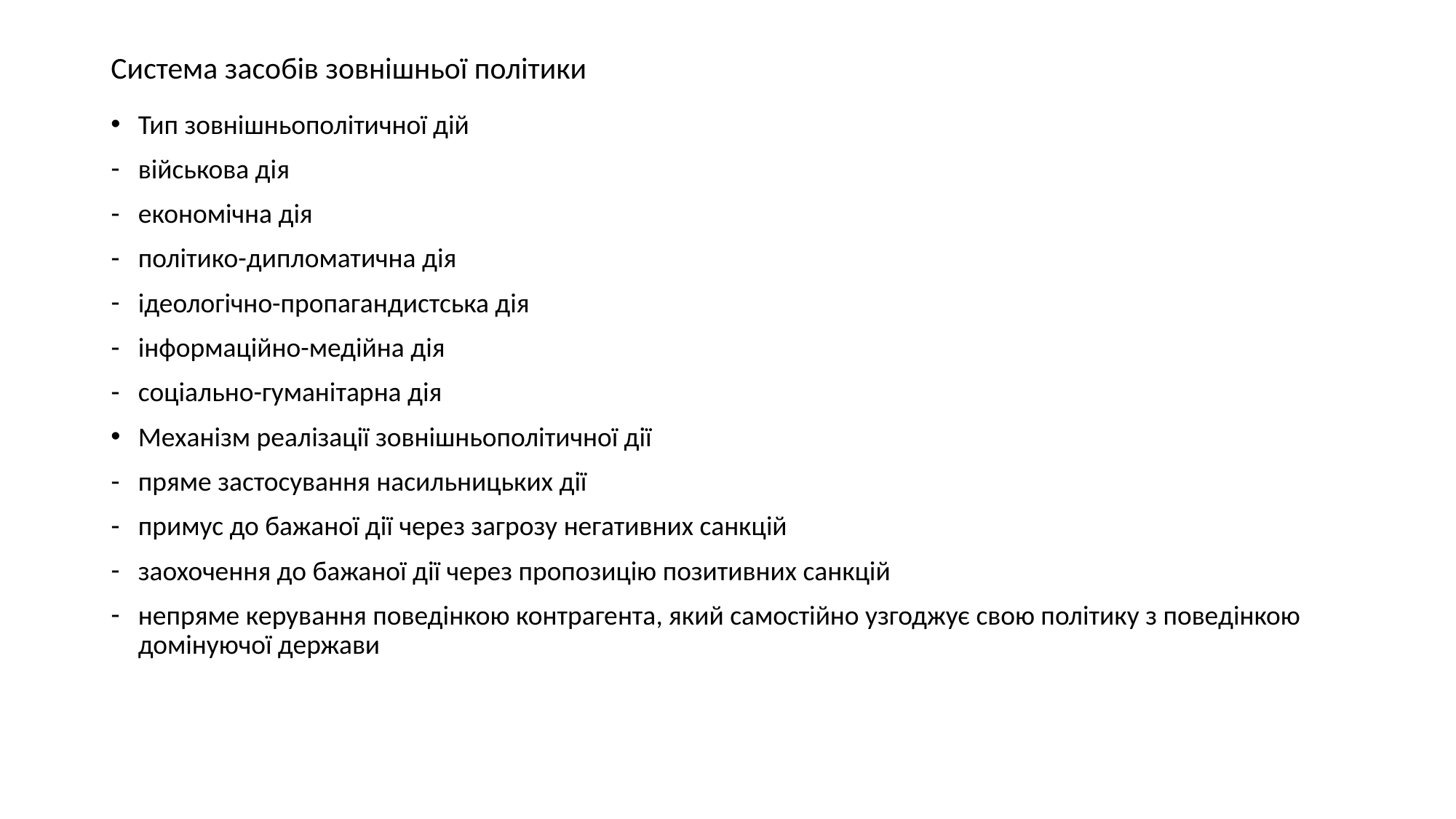

# Система засобів зовнішньої політики
Тип зовнішньополітичної дій
військова дія
економічна дія
політико-дипломатична дія
ідеологічно-пропагандистська дія
інформаційно-медійна дія
соціально-гуманітарна дія
Механізм реалізації зовнішньополітичної дії
пряме застосування насильницьких дії
примус до бажаної дії через загрозу негативних санкцій
заохочення до бажаної дії через пропозицію позитивних санкцій
непряме керування поведінкою контрагента, який самостійно узгоджує свою політику з поведінкою домінуючої держави